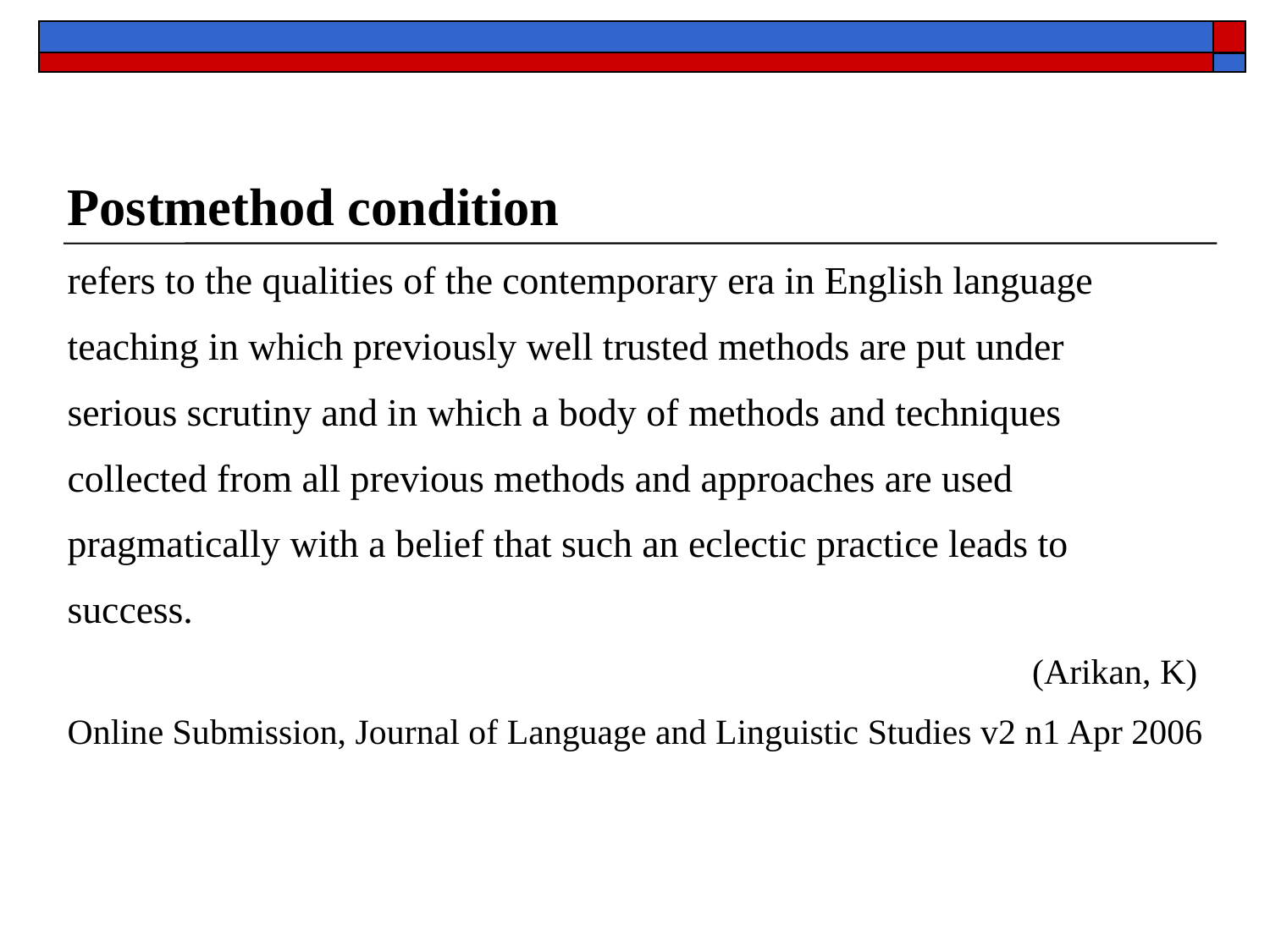

Postmethod condition
refers to the qualities of the contemporary era in English language
teaching in which previously well trusted methods are put under
serious scrutiny and in which a body of methods and techniques
collected from all previous methods and approaches are used
pragmatically with a belief that such an eclectic practice leads to
success.
(Arikan, K)
Online Submission, Journal of Language and Linguistic Studies v2 n1 Apr 2006